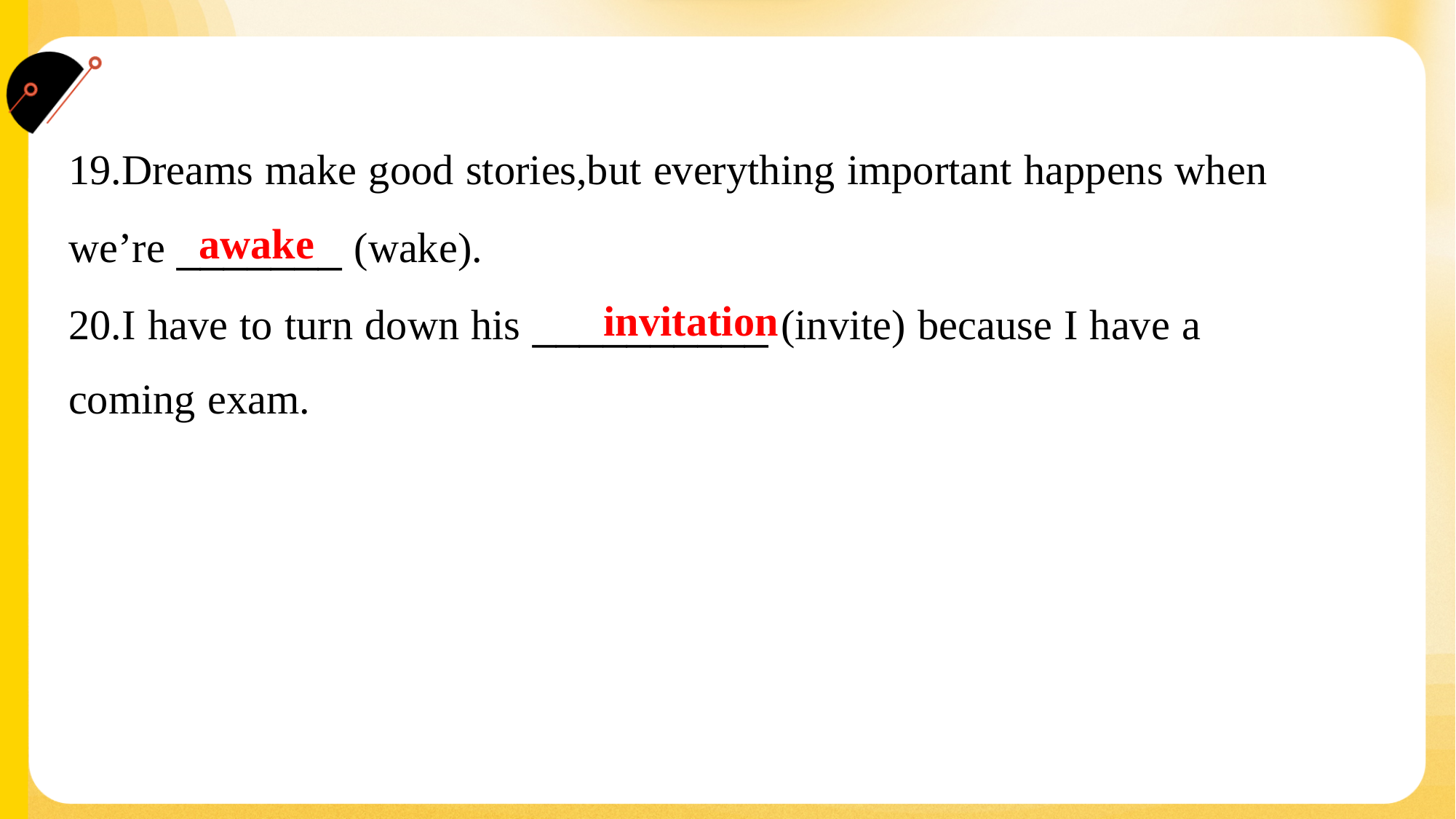

19.Dreams make good stories,but everything important happens when
we’re _______ (wake).
20.I have to turn down his __________ (invite) because I have a
coming exam.
awake
invitation